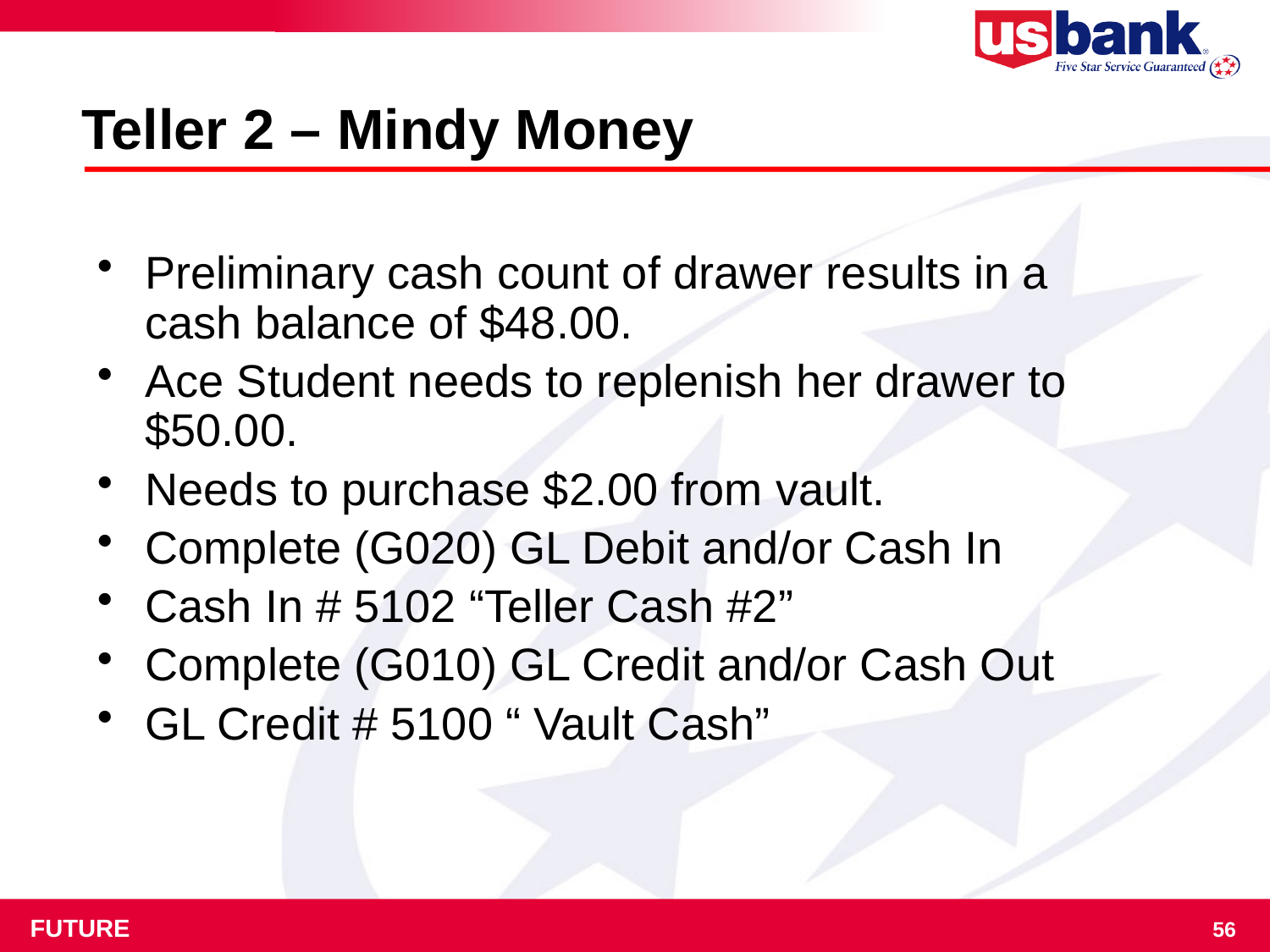

# Teller 2 – Mindy Money
Preliminary cash count of drawer results in a cash balance of $48.00.
Ace Student needs to replenish her drawer to $50.00.
Needs to purchase $2.00 from vault.
Complete (G020) GL Debit and/or Cash In
Cash In # 5102 “Teller Cash #2”
Complete (G010) GL Credit and/or Cash Out
GL Credit # 5100 “ Vault Cash”